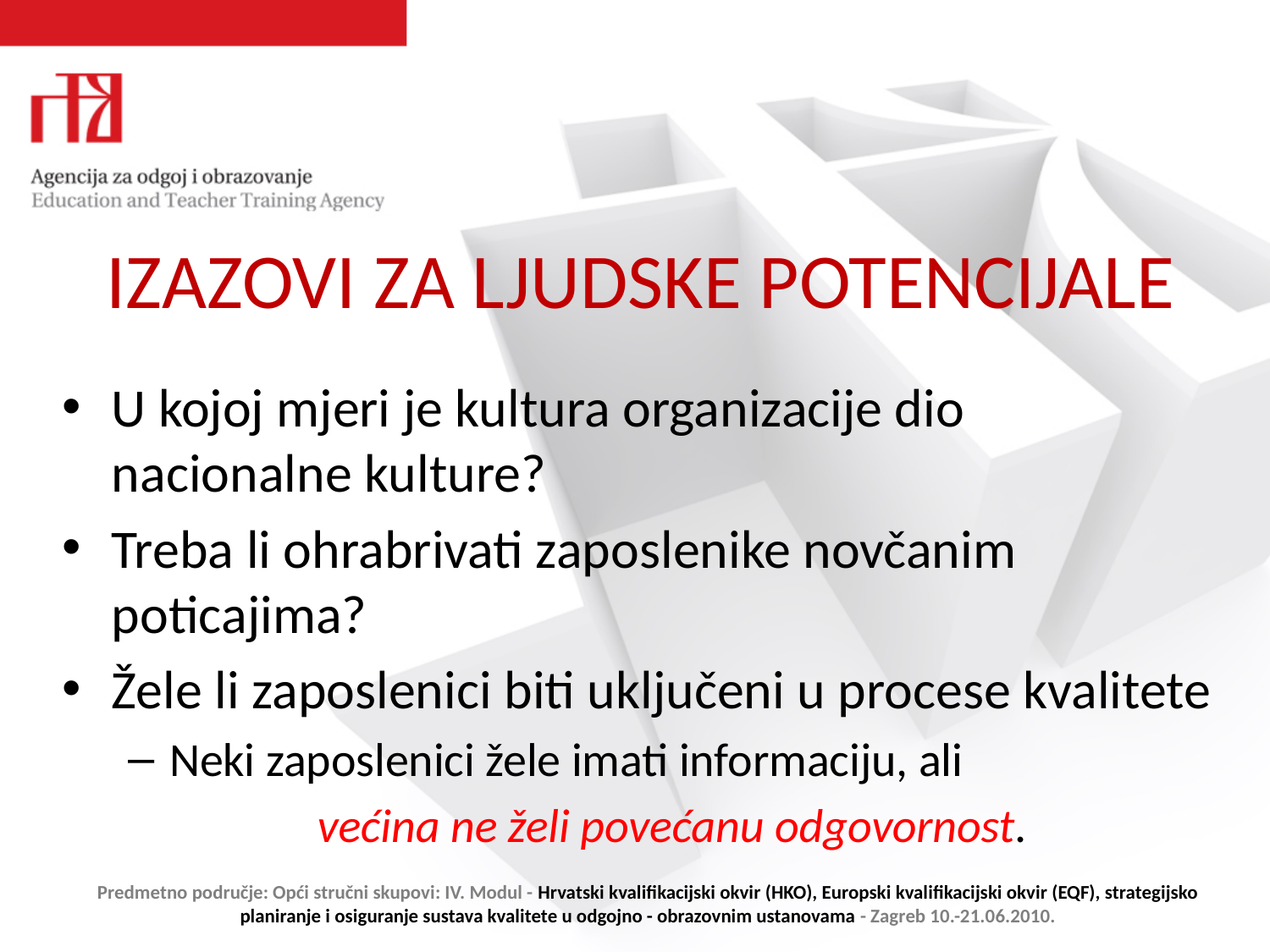

# IZAZOVI ZA LJUDSKE POTENCIJALE
U kojoj mjeri je kultura organizacije dio nacionalne kulture?
Treba li ohrabrivati zaposlenike novčanim poticajima?
Žele li zaposlenici biti uključeni u procese kvalitete
Neki zaposlenici žele imati informaciju, ali
većina ne želi povećanu odgovornost.